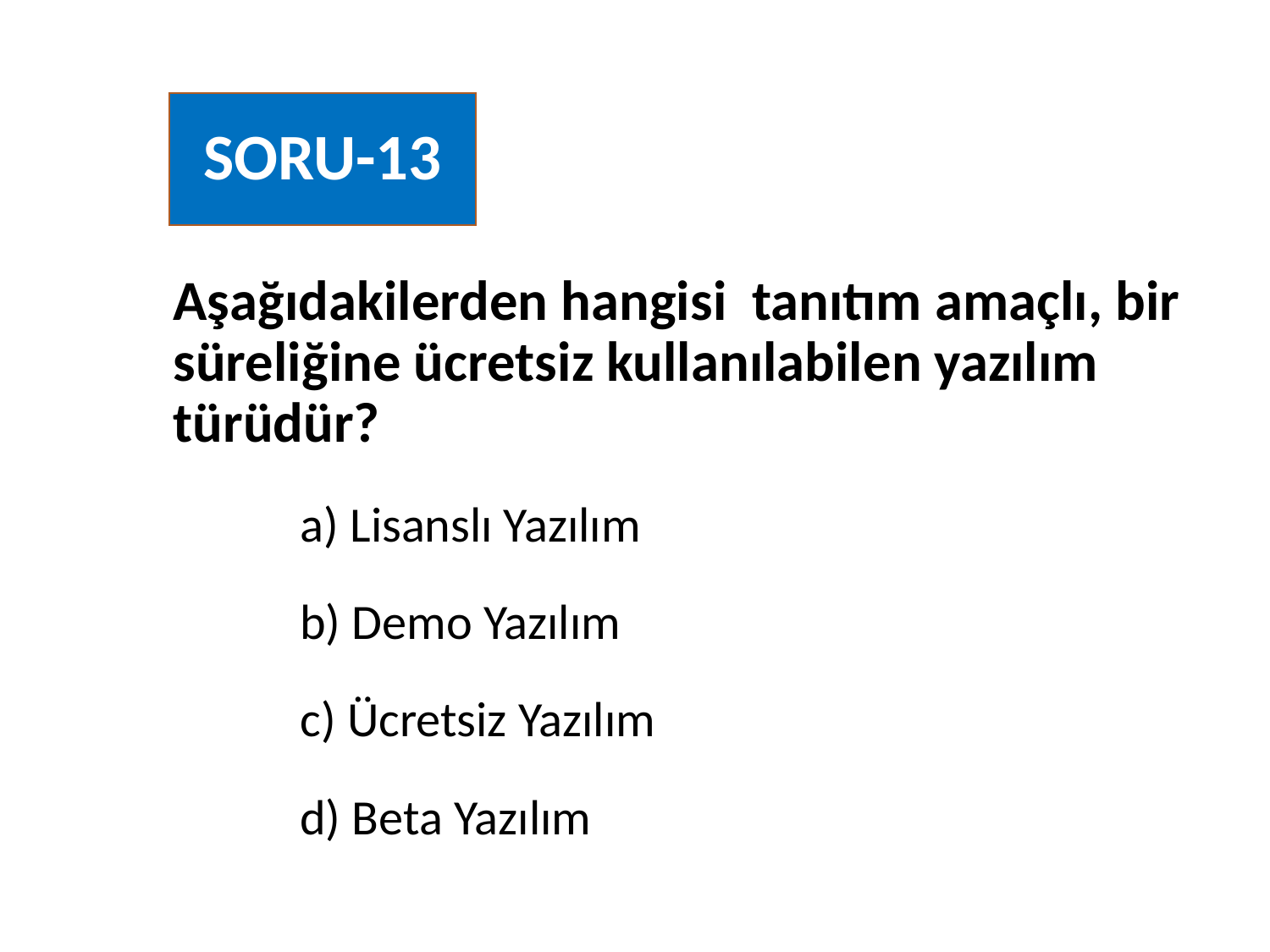

# SORU-13
Aşağıdakilerden hangisi  tanıtım amaçlı, bir süreliğine ücretsiz kullanılabilen yazılım türüdür?
a) Lisanslı Yazılım
b) Demo Yazılım
c) Ücretsiz Yazılım
d) Beta Yazılım